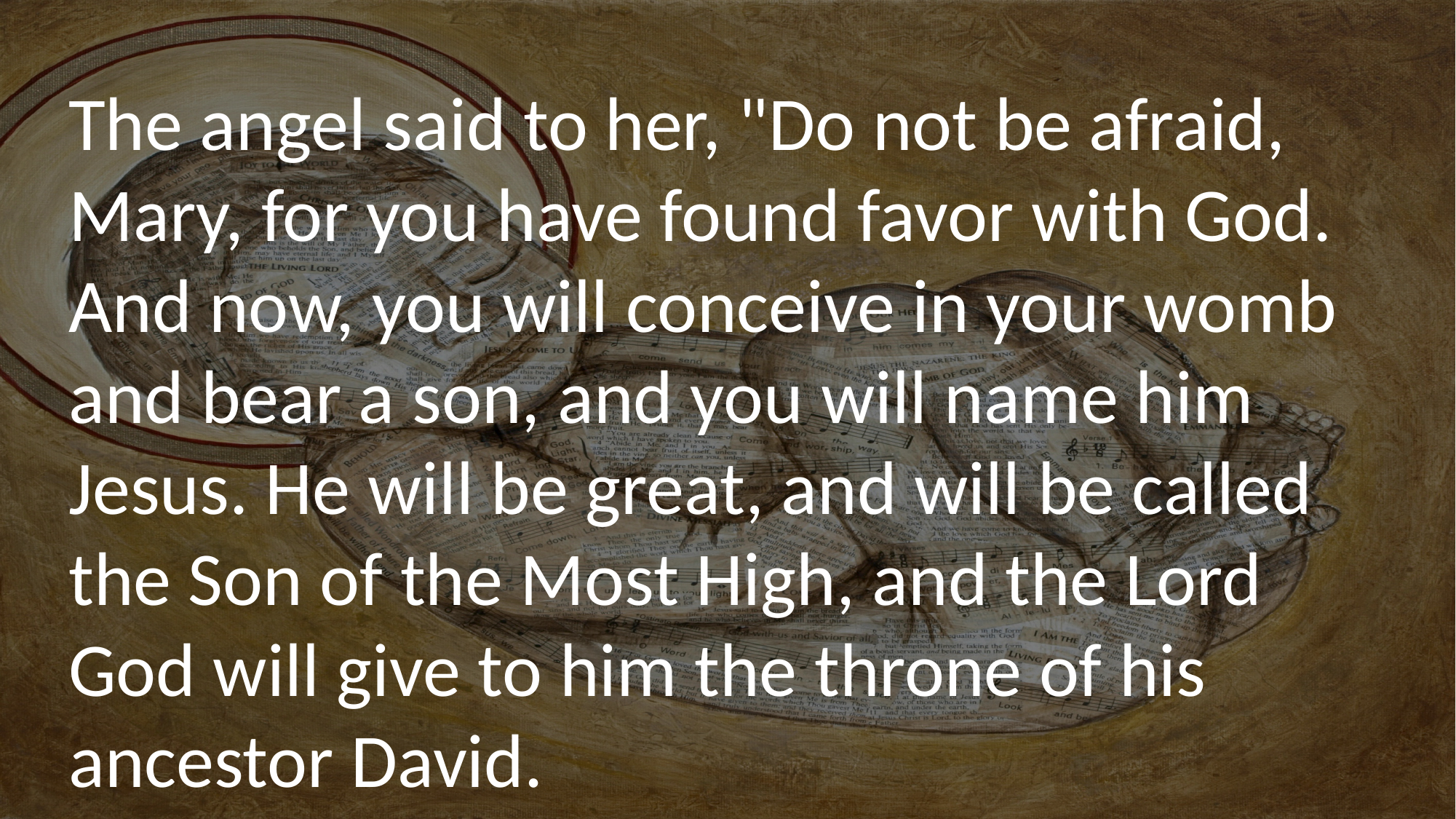

The angel said to her, "Do not be afraid, Mary, for you have found favor with God. And now, you will conceive in your womb and bear a son, and you will name him Jesus. He will be great, and will be called the Son of the Most High, and the Lord God will give to him the throne of his ancestor David.